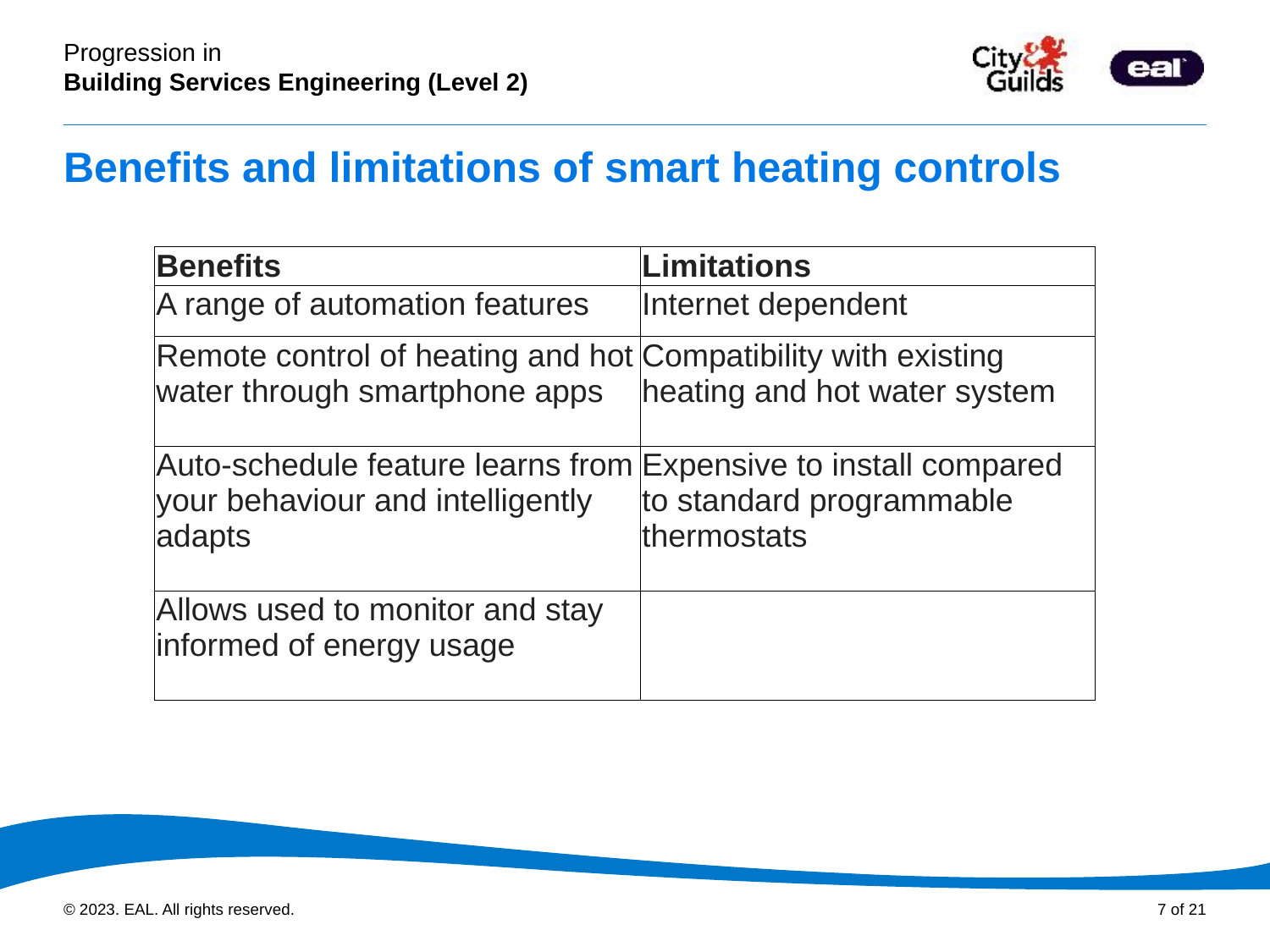

# Benefits and limitations of smart heating controls
| Benefits | Limitations |
| --- | --- |
| A range of automation features | Internet dependent |
| Remote control of heating and hot water through smartphone apps | Compatibility with existing heating and hot water system |
| Auto-schedule feature learns from your behaviour and intelligently adapts | Expensive to install compared to standard programmable thermostats |
| Allows used to monitor and stay informed of energy usage |  |